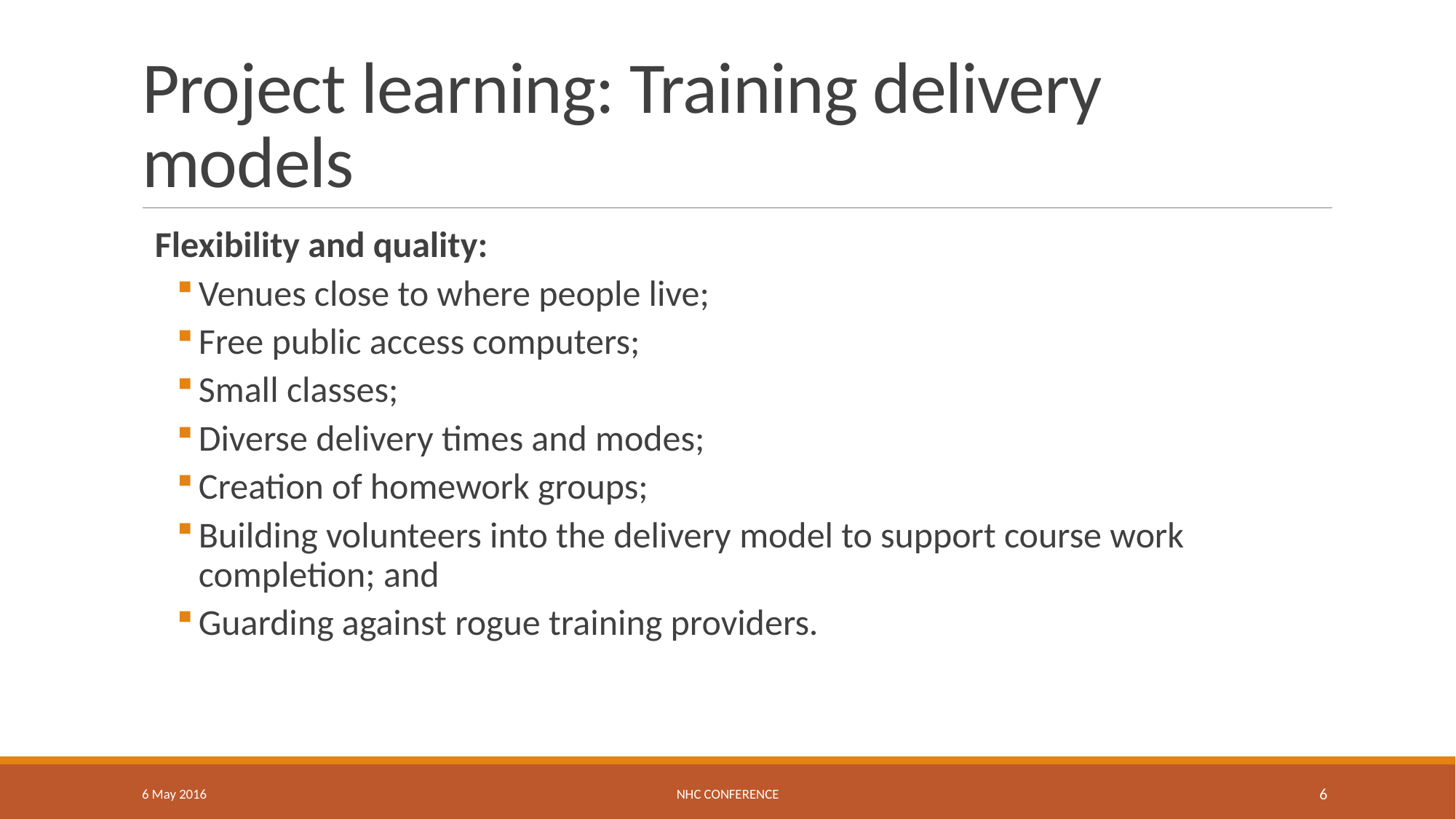

# Project learning: Training delivery models
Flexibility and quality:
Venues close to where people live;
Free public access computers;
Small classes;
Diverse delivery times and modes;
Creation of homework groups;
Building volunteers into the delivery model to support course work completion; and
Guarding against rogue training providers.

6 May 2016
NHC Conference
6